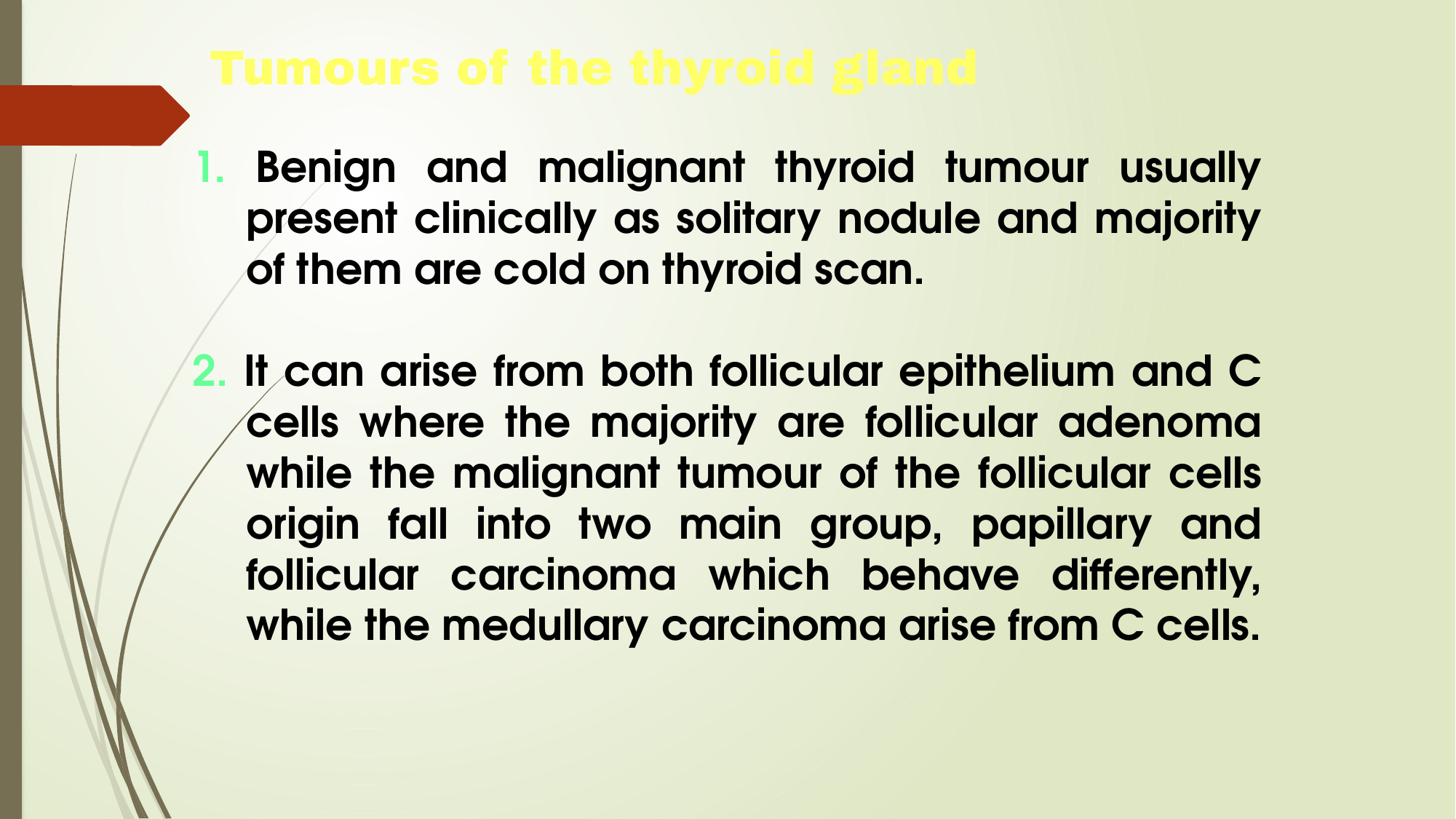

Tumours of the thyroid gland
1. Benign and malignant thyroid tumour usually present clinically as solitary nodule and majority of them are cold on thyroid scan.

2. It can arise from both follicular epithelium and C cells where the majority are follicular adenoma while the malignant tumour of the follicular cells origin fall into two main group, papillary and follicular carcinoma which behave differently, while the medullary carcinoma arise from C cells.